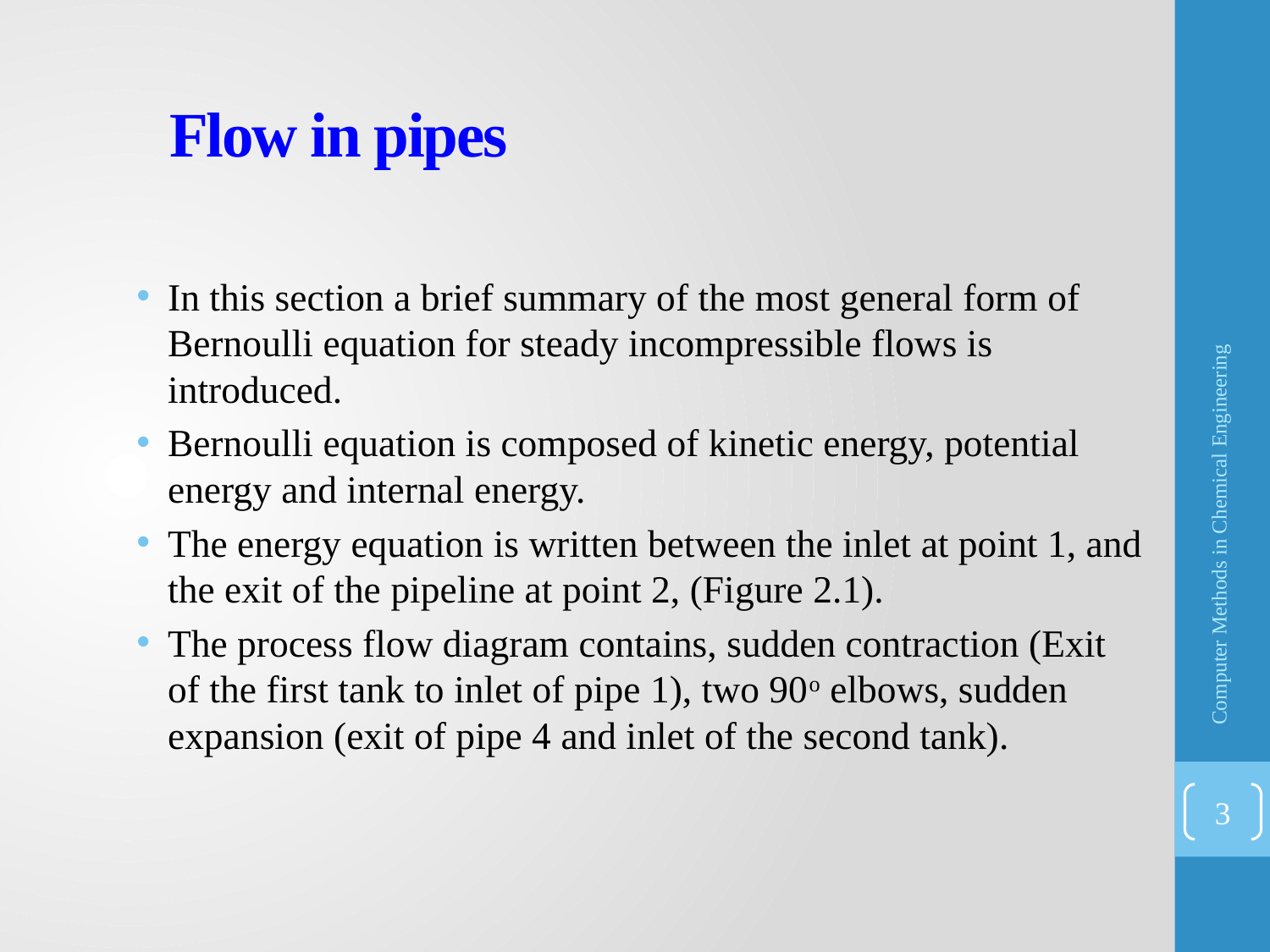

# Flow in pipes

In this section a brief summary of the most general form of Bernoulli equation for steady incompressible flows is introduced.
Bernoulli equation is composed of kinetic energy, potential energy and internal energy.
The energy equation is written between the inlet at point 1, and the exit of the pipeline at point 2, (Figure 2.1).
The process flow diagram contains, sudden contraction (Exit of the first tank to inlet of pipe 1), two 90o elbows, sudden expansion (exit of pipe 4 and inlet of the second tank).

Computer Methods in Chemical Engineering
3